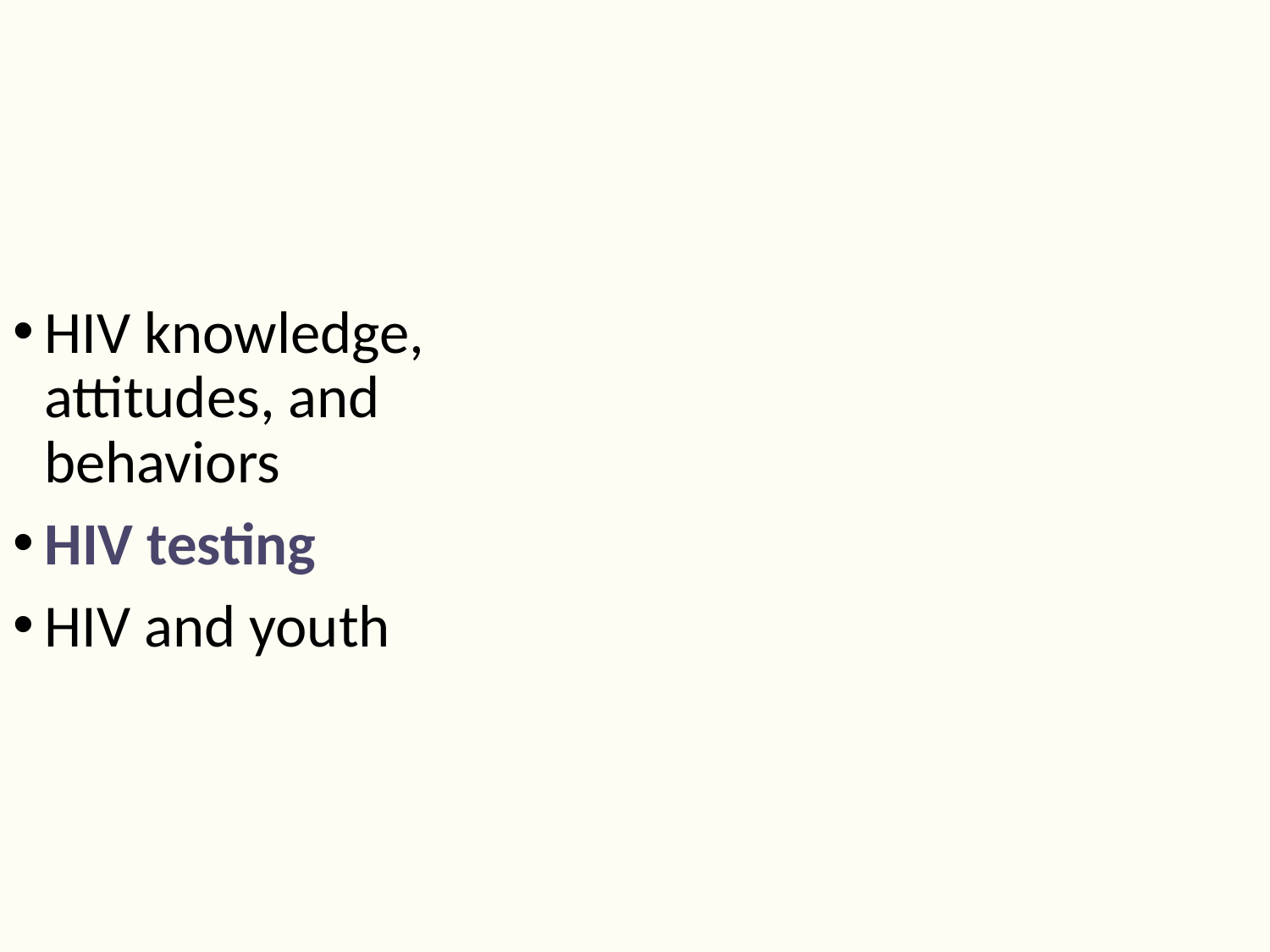

HIV knowledge, attitudes, and behaviors
HIV testing
HIV and youth